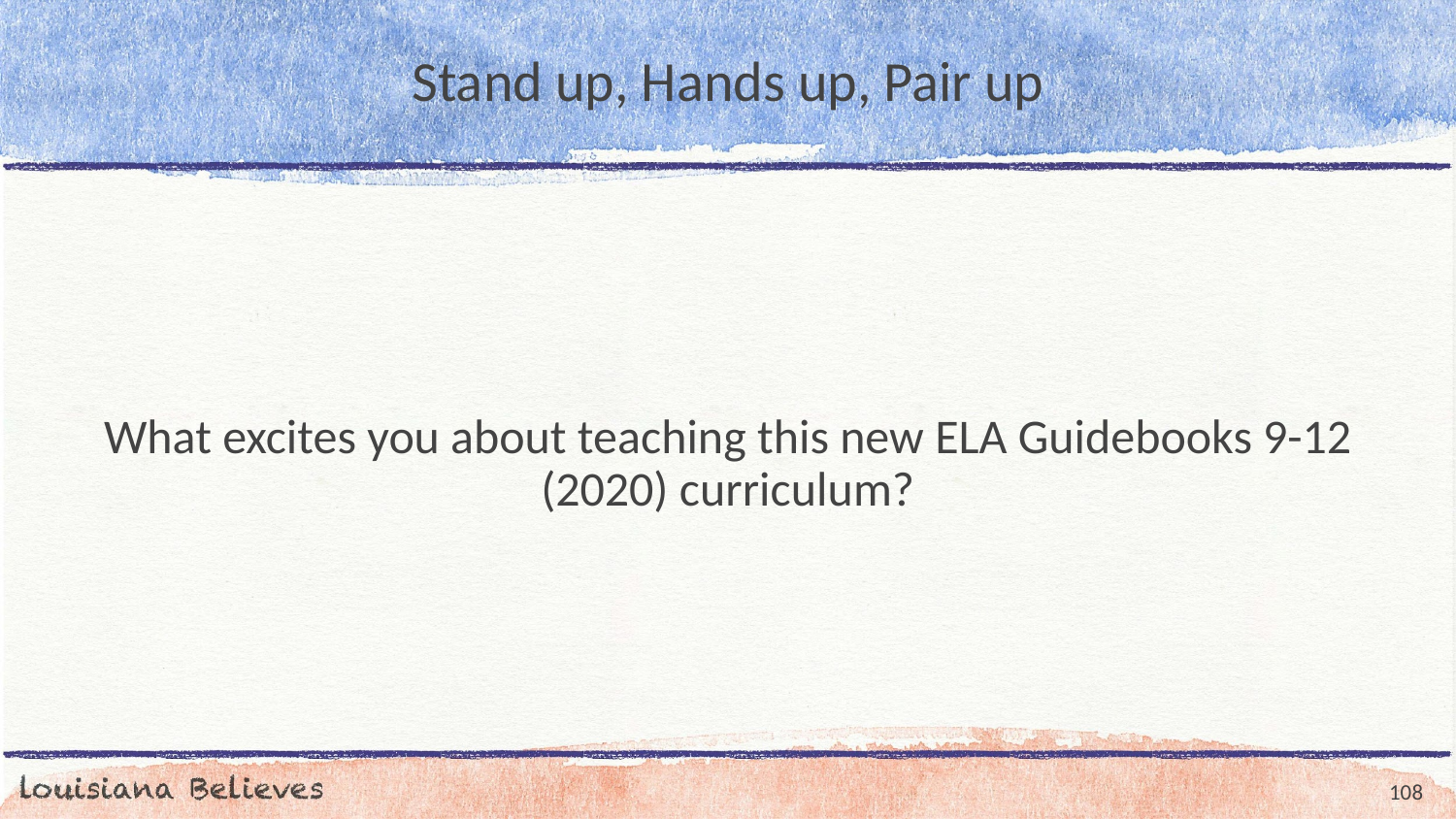

# Stand up, Hands up, Pair up
What excites you about teaching this new ELA Guidebooks 9-12 (2020) curriculum?